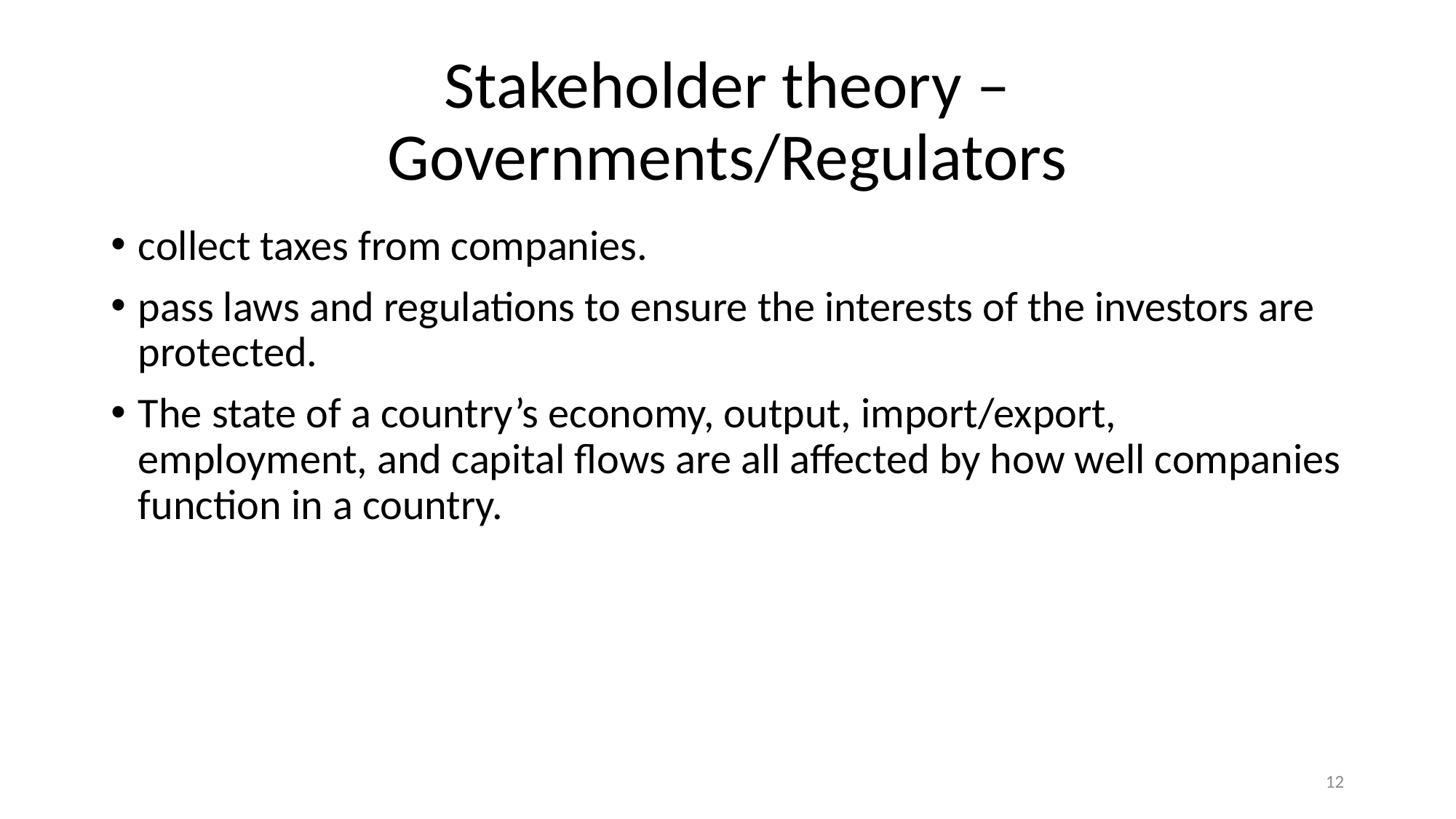

# Stakeholder theory – Governments/Regulators
collect taxes from companies.
pass laws and regulations to ensure the interests of the investors are protected.
The state of a country’s economy, output, import/export, employment, and capital flows are all affected by how well companies function in a country.
12